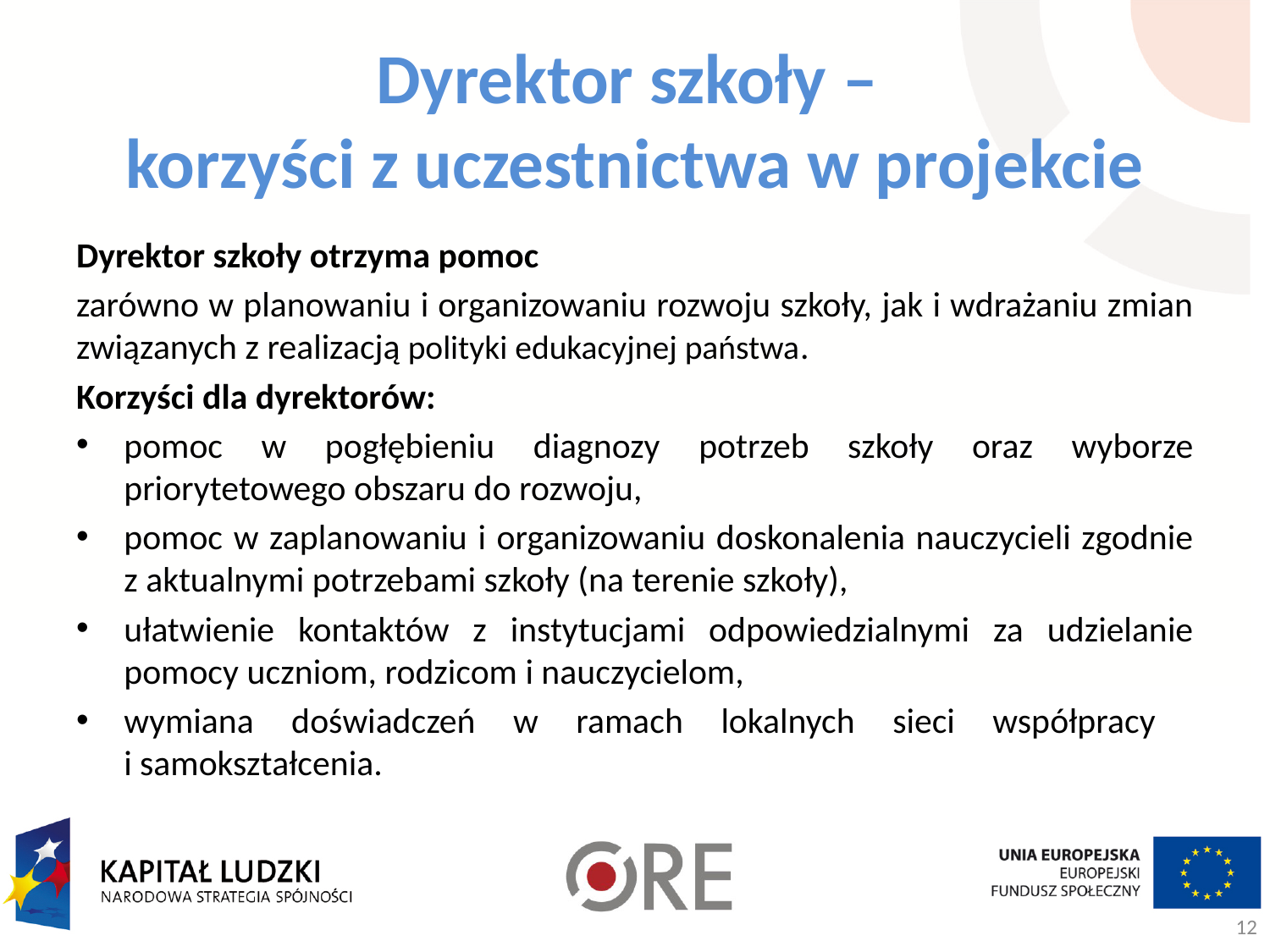

Dyrektor szkoły –
korzyści z uczestnictwa w projekcie
Dyrektor szkoły otrzyma pomoc
zarówno w planowaniu i organizowaniu rozwoju szkoły, jak i wdrażaniu zmian związanych z realizacją polityki edukacyjnej państwa.
Korzyści dla dyrektorów:
pomoc w pogłębieniu diagnozy potrzeb szkoły oraz wyborze priorytetowego obszaru do rozwoju,
pomoc w zaplanowaniu i organizowaniu doskonalenia nauczycieli zgodnie z aktualnymi potrzebami szkoły (na terenie szkoły),
ułatwienie kontaktów z instytucjami odpowiedzialnymi za udzielanie pomocy uczniom, rodzicom i nauczycielom,
wymiana doświadczeń w ramach lokalnych sieci współpracy
i samokształcenia.
12